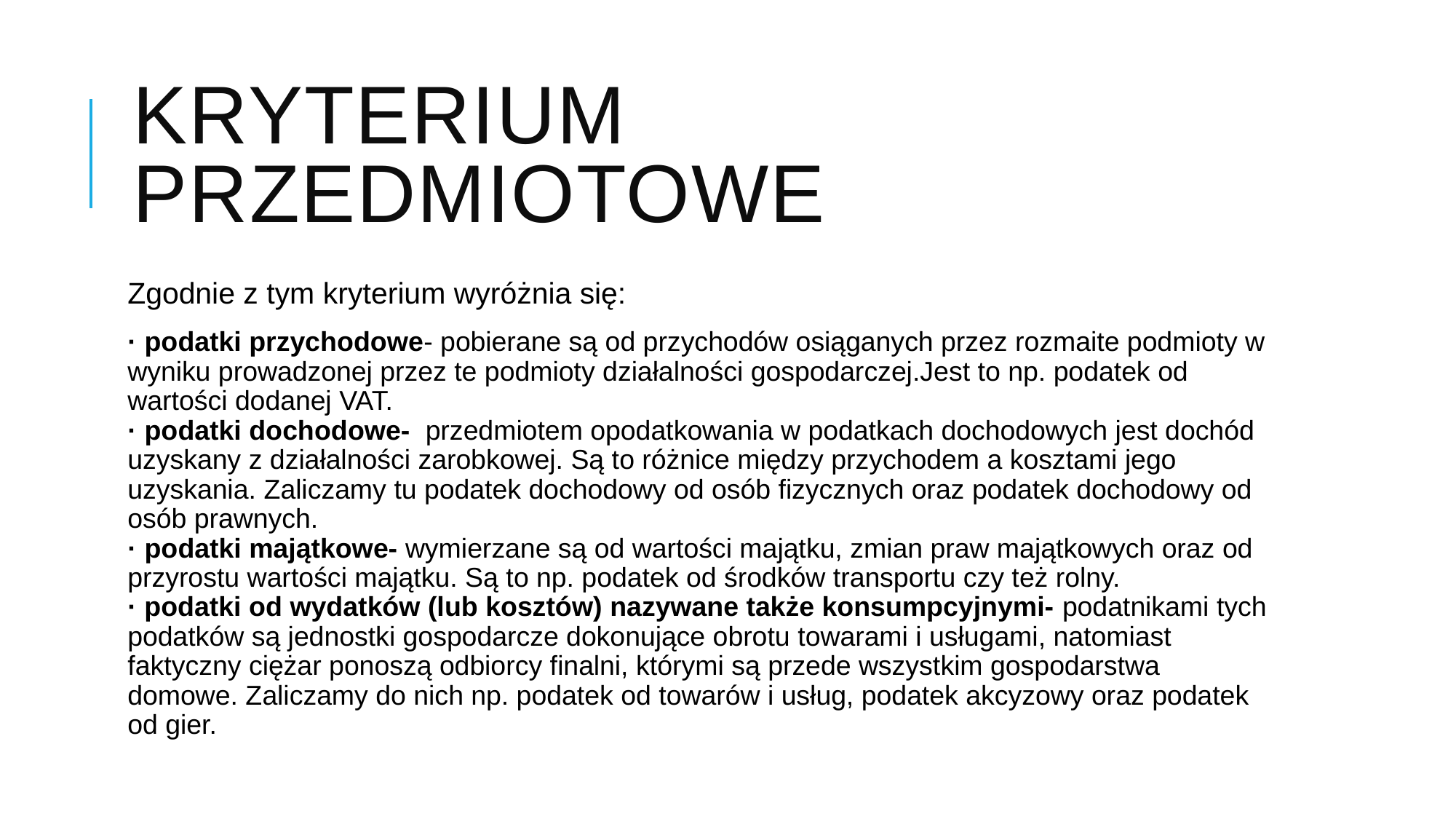

# Kryterium przedmiotowe
Zgodnie z tym kryterium wyróżnia się:
· podatki przychodowe- pobierane są od przychodów osiąganych przez rozmaite podmioty w wyniku prowadzonej przez te podmioty działalności gospodarczej.Jest to np. podatek od wartości dodanej VAT.
· podatki dochodowe-  przedmiotem opodatkowania w podatkach dochodowych jest dochód uzyskany z działalności zarobkowej. Są to różnice między przychodem a kosztami jego uzyskania. Zaliczamy tu podatek dochodowy od osób fizycznych oraz podatek dochodowy od osób prawnych.
· podatki majątkowe- wymierzane są od wartości majątku, zmian praw majątkowych oraz od przyrostu wartości majątku. Są to np. podatek od środków transportu czy też rolny.
· podatki od wydatków (lub kosztów) nazywane także konsumpcyjnymi- podatnikami tych podatków są jednostki gospodarcze dokonujące obrotu towarami i usługami, natomiast faktyczny ciężar ponoszą odbiorcy finalni, którymi są przede wszystkim gospodarstwa domowe. Zaliczamy do nich np. podatek od towarów i usług, podatek akcyzowy oraz podatek od gier.